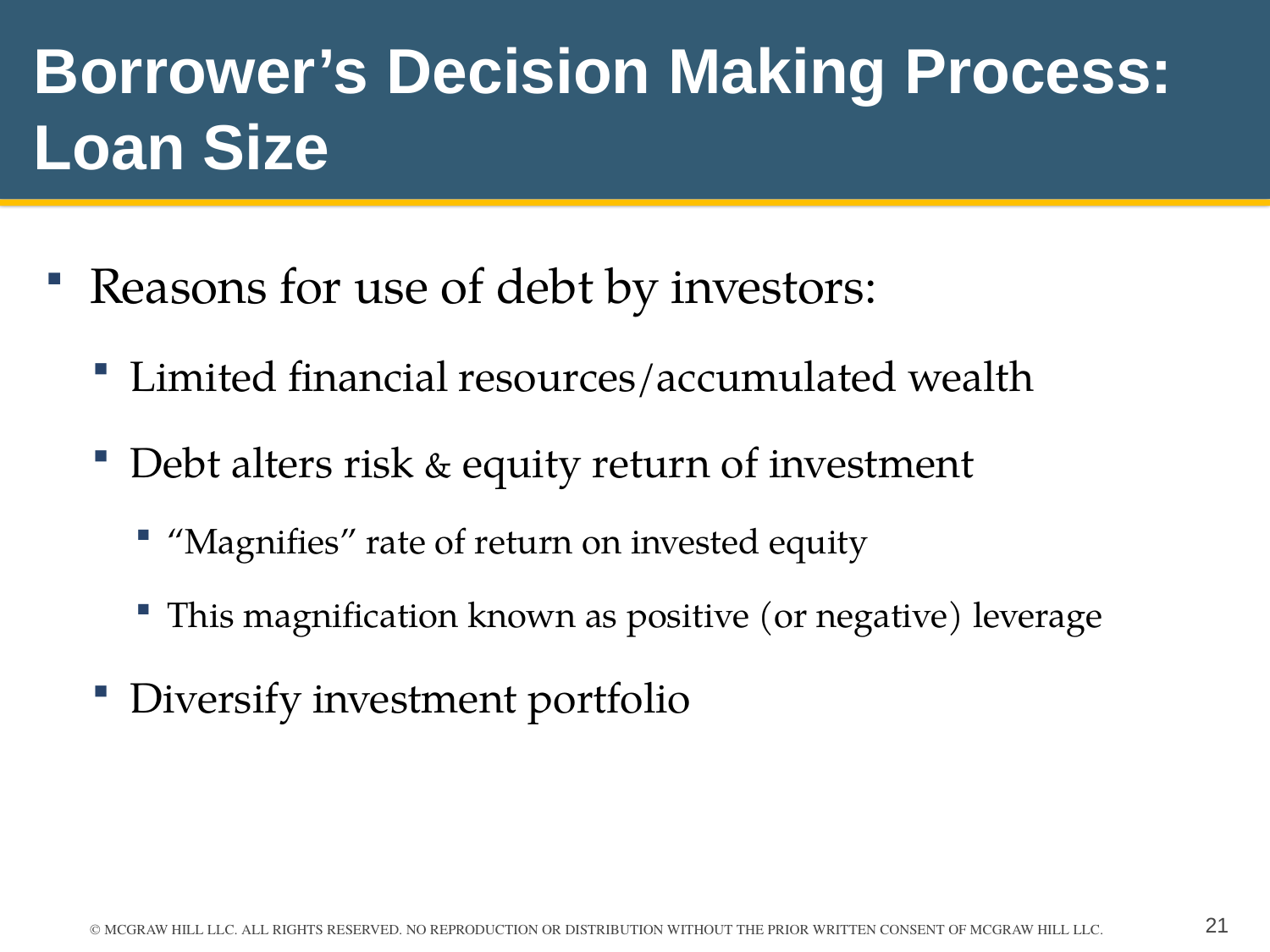

# Borrower’s Decision Making Process: Loan Size
Reasons for use of debt by investors:
Limited financial resources/accumulated wealth
Debt alters risk & equity return of investment
“Magnifies” rate of return on invested equity
This magnification known as positive (or negative) leverage
Diversify investment portfolio

© MCGRAW HILL LLC. ALL RIGHTS RESERVED. NO REPRODUCTION OR DISTRIBUTION WITHOUT THE PRIOR WRITTEN CONSENT OF MCGRAW HILL LLC.
21